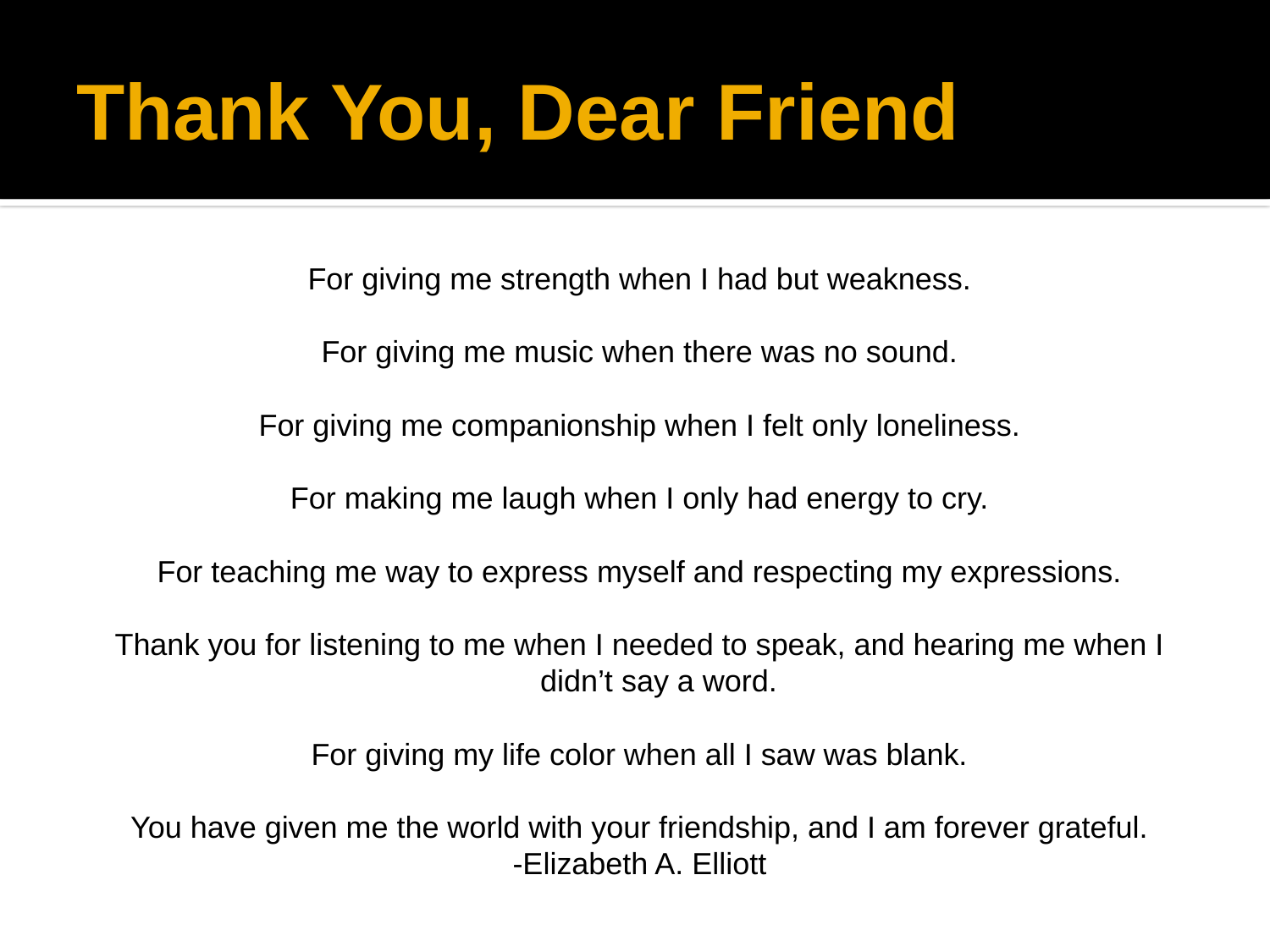

# Thank You, Dear Friend
For giving me strength when I had but weakness.

For giving me music when there was no sound.

For giving me companionship when I felt only loneliness.

For making me laugh when I only had energy to cry.

For teaching me way to express myself and respecting my expressions.

Thank you for listening to me when I needed to speak, and hearing me when I didn’t say a word.

For giving my life color when all I saw was blank.

You have given me the world with your friendship, and I am forever grateful.
-Elizabeth A. Elliott